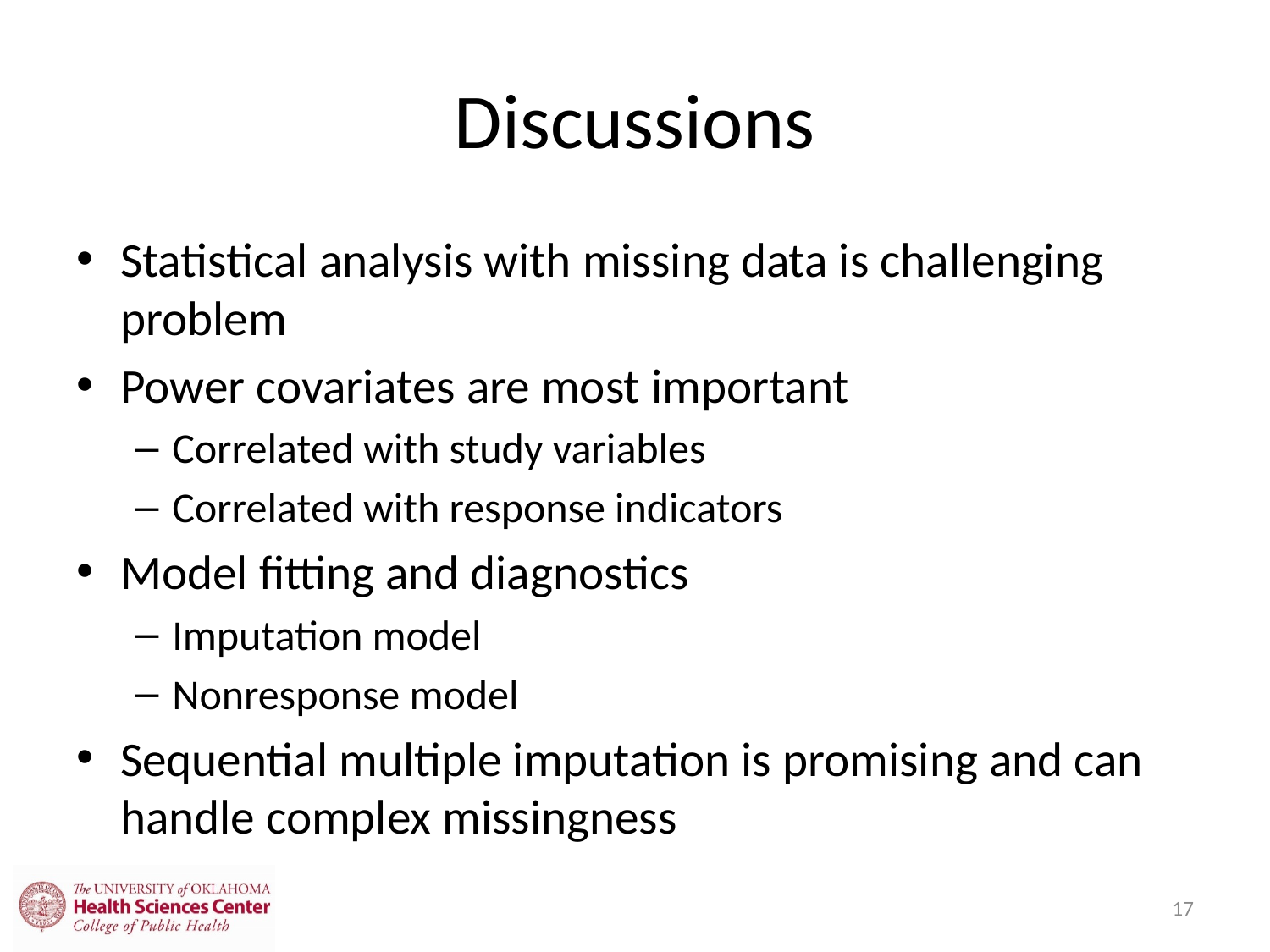

# Discussions
Statistical analysis with missing data is challenging problem
Power covariates are most important
Correlated with study variables
Correlated with response indicators
Model fitting and diagnostics
Imputation model
Nonresponse model
Sequential multiple imputation is promising and can handle complex missingness
17